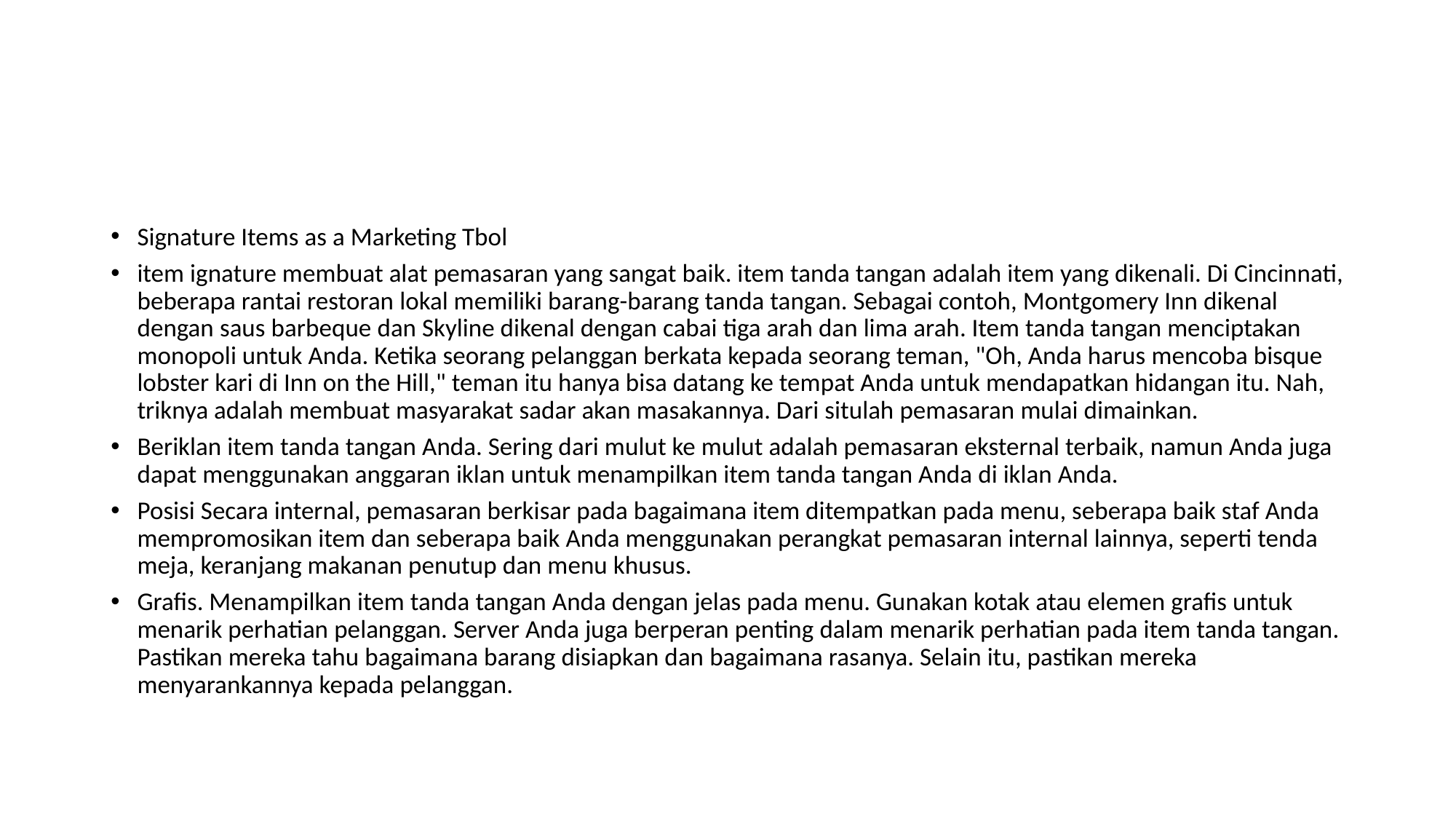

#
Signature Items as a Marketing Tbol
item ignature membuat alat pemasaran yang sangat baik. item tanda tangan adalah item yang dikenali. Di Cincinnati, beberapa rantai restoran lokal memiliki barang-barang tanda tangan. Sebagai contoh, Montgomery Inn dikenal dengan saus barbeque dan Skyline dikenal dengan cabai tiga arah dan lima arah. Item tanda tangan menciptakan monopoli untuk Anda. Ketika seorang pelanggan berkata kepada seorang teman, "Oh, Anda harus mencoba bisque lobster kari di Inn on the Hill," teman itu hanya bisa datang ke tempat Anda untuk mendapatkan hidangan itu. Nah, triknya adalah membuat masyarakat sadar akan masakannya. Dari situlah pemasaran mulai dimainkan.
Beriklan item tanda tangan Anda. Sering dari mulut ke mulut adalah pemasaran eksternal terbaik, namun Anda juga dapat menggunakan anggaran iklan untuk menampilkan item tanda tangan Anda di iklan Anda.
Posisi Secara internal, pemasaran berkisar pada bagaimana item ditempatkan pada menu, seberapa baik staf Anda mempromosikan item dan seberapa baik Anda menggunakan perangkat pemasaran internal lainnya, seperti tenda meja, keranjang makanan penutup dan menu khusus.
Grafis. Menampilkan item tanda tangan Anda dengan jelas pada menu. Gunakan kotak atau elemen grafis untuk menarik perhatian pelanggan. Server Anda juga berperan penting dalam menarik perhatian pada item tanda tangan. Pastikan mereka tahu bagaimana barang disiapkan dan bagaimana rasanya. Selain itu, pastikan mereka menyarankannya kepada pelanggan.